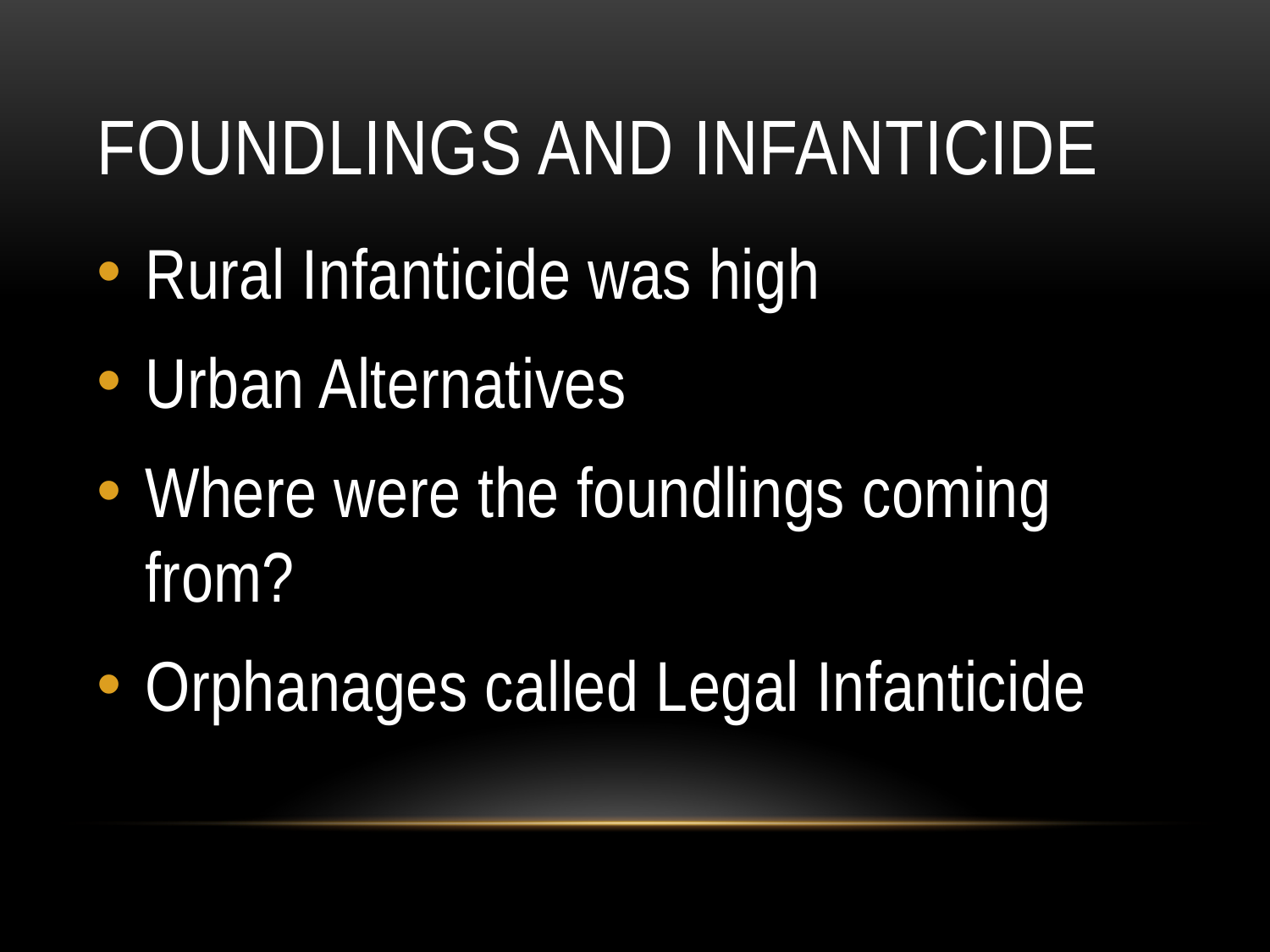

# Foundlings and Infanticide
Rural Infanticide was high
Urban Alternatives
Where were the foundlings coming from?
Orphanages called Legal Infanticide